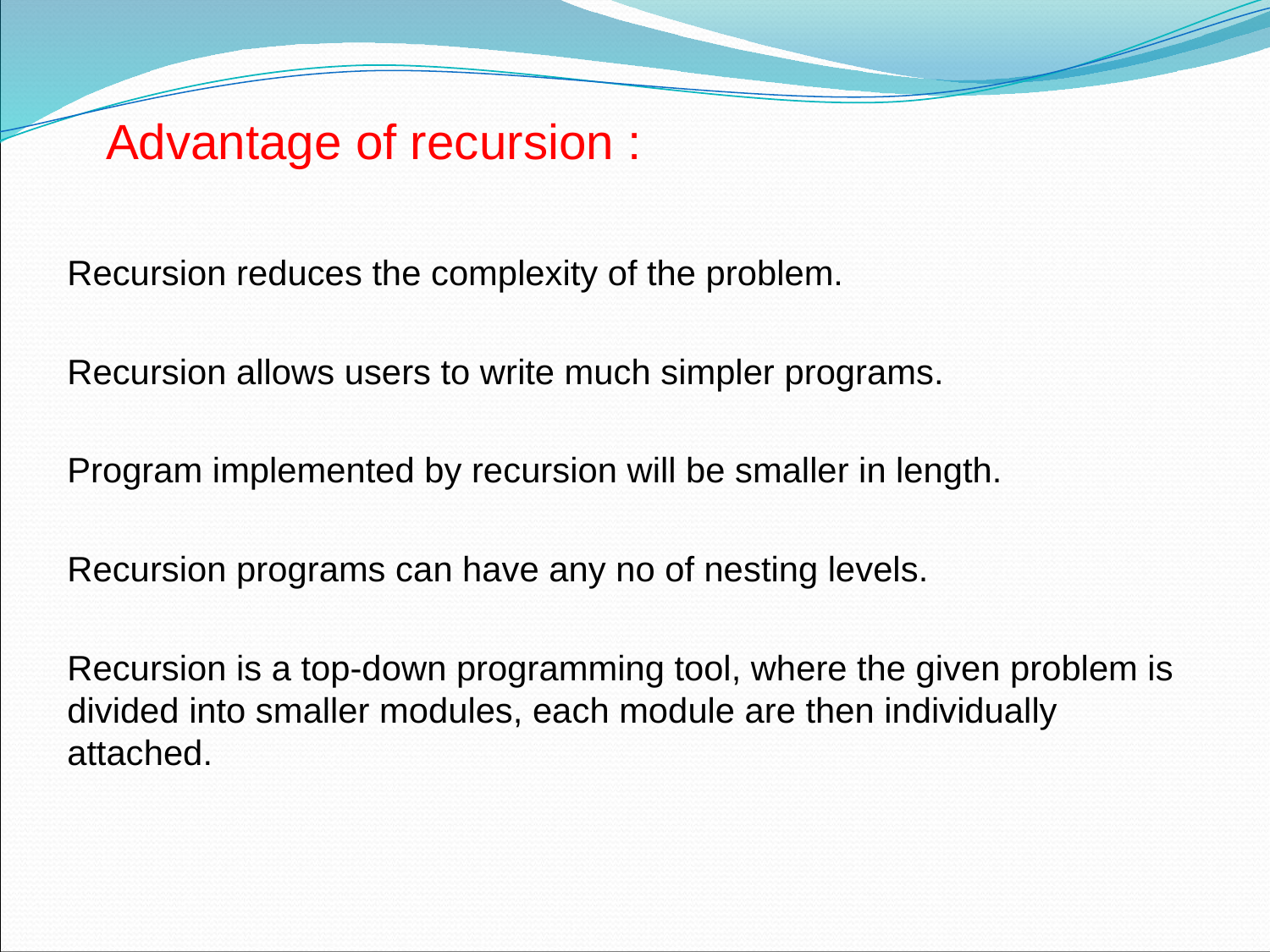

# Advantage of recursion :

Recursion reduces the complexity of the problem.

Recursion allows users to write much simpler programs.

Program implemented by recursion will be smaller in length.

Recursion programs can have any no of nesting levels.

Recursion is a top-down programming tool, where the given problem is divided into smaller modules, each module are then individually attached.